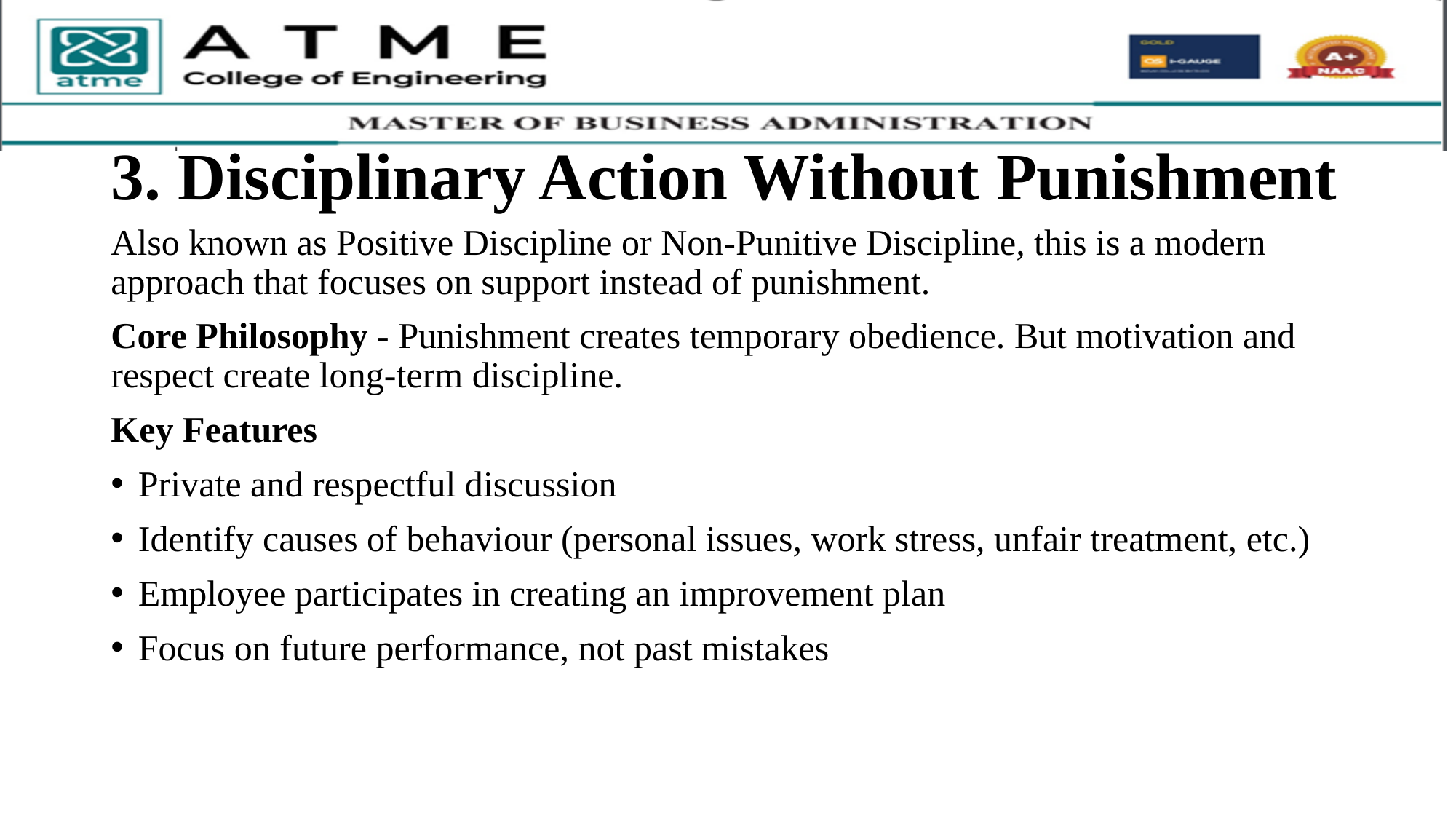

# 3. Disciplinary Action Without Punishment
Also known as Positive Discipline or Non-Punitive Discipline, this is a modern approach that focuses on support instead of punishment.
Core Philosophy - Punishment creates temporary obedience. But motivation and respect create long-term discipline.
Key Features
Private and respectful discussion
Identify causes of behaviour (personal issues, work stress, unfair treatment, etc.)
Employee participates in creating an improvement plan
Focus on future performance, not past mistakes